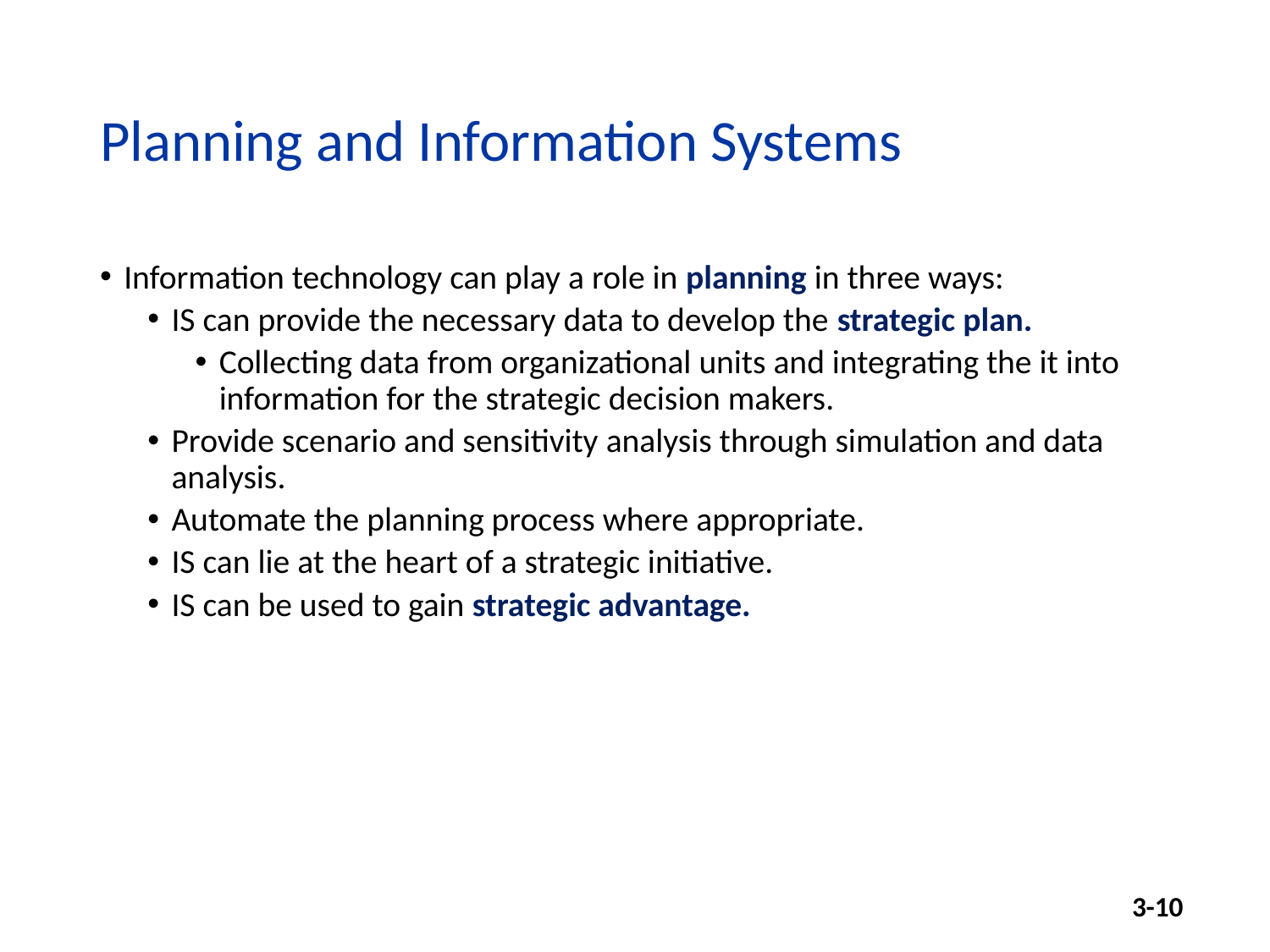

# Planning and Information Systems
Information technology can play a role in planning in three ways:
IS can provide the necessary data to develop the strategic plan.
Collecting data from organizational units and integrating the it into information for the strategic decision makers.
Provide scenario and sensitivity analysis through simulation and data analysis.
Automate the planning process where appropriate.
IS can lie at the heart of a strategic initiative.
IS can be used to gain strategic advantage.